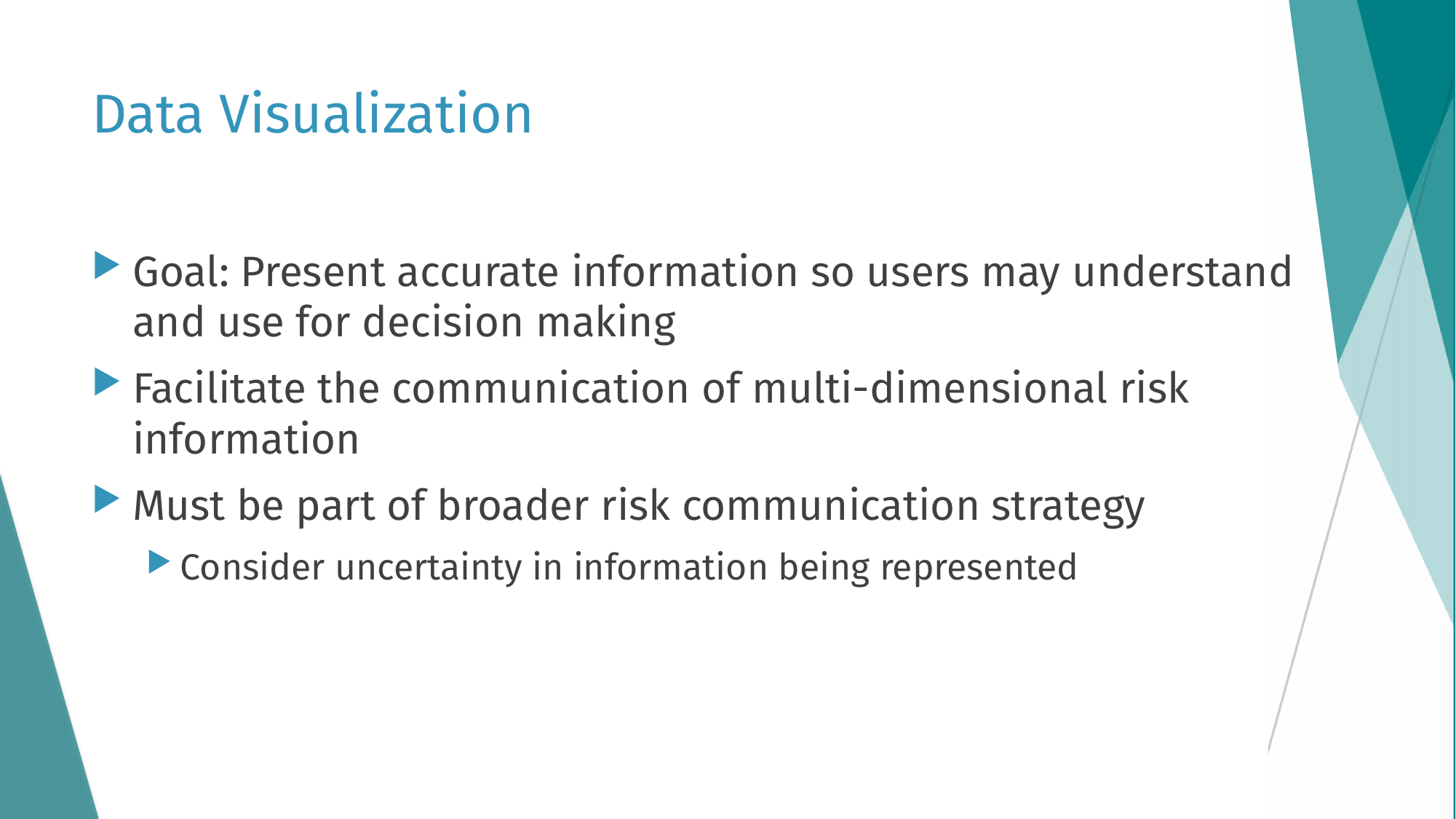

# Data Visualization
Goal: Present accurate information so users may understand and use for decision making
Facilitate the communication of multi-dimensional risk information
Must be part of broader risk communication strategy
Consider uncertainty in information being represented
15